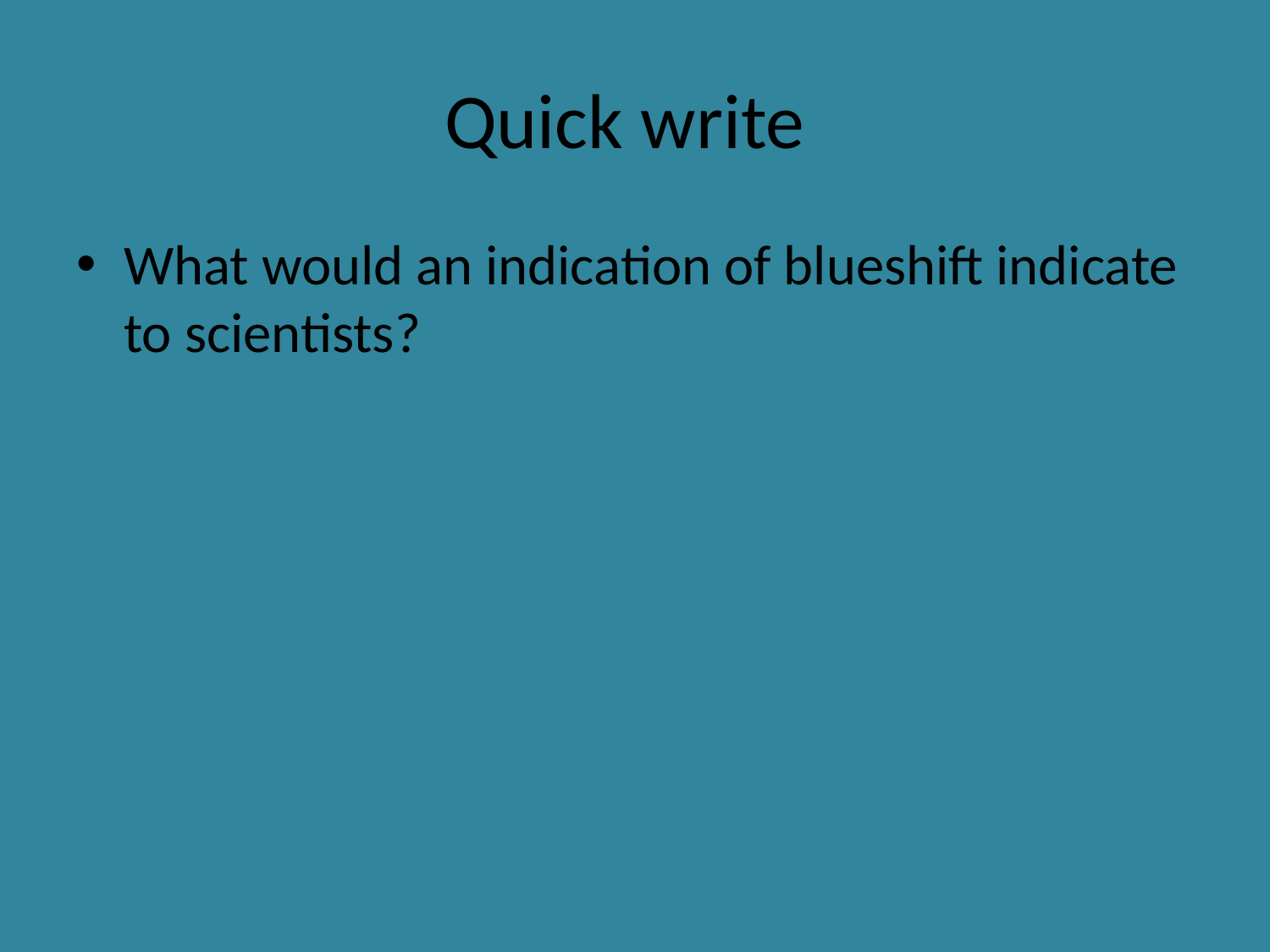

# Quick write
What would an indication of blueshift indicate to scientists?